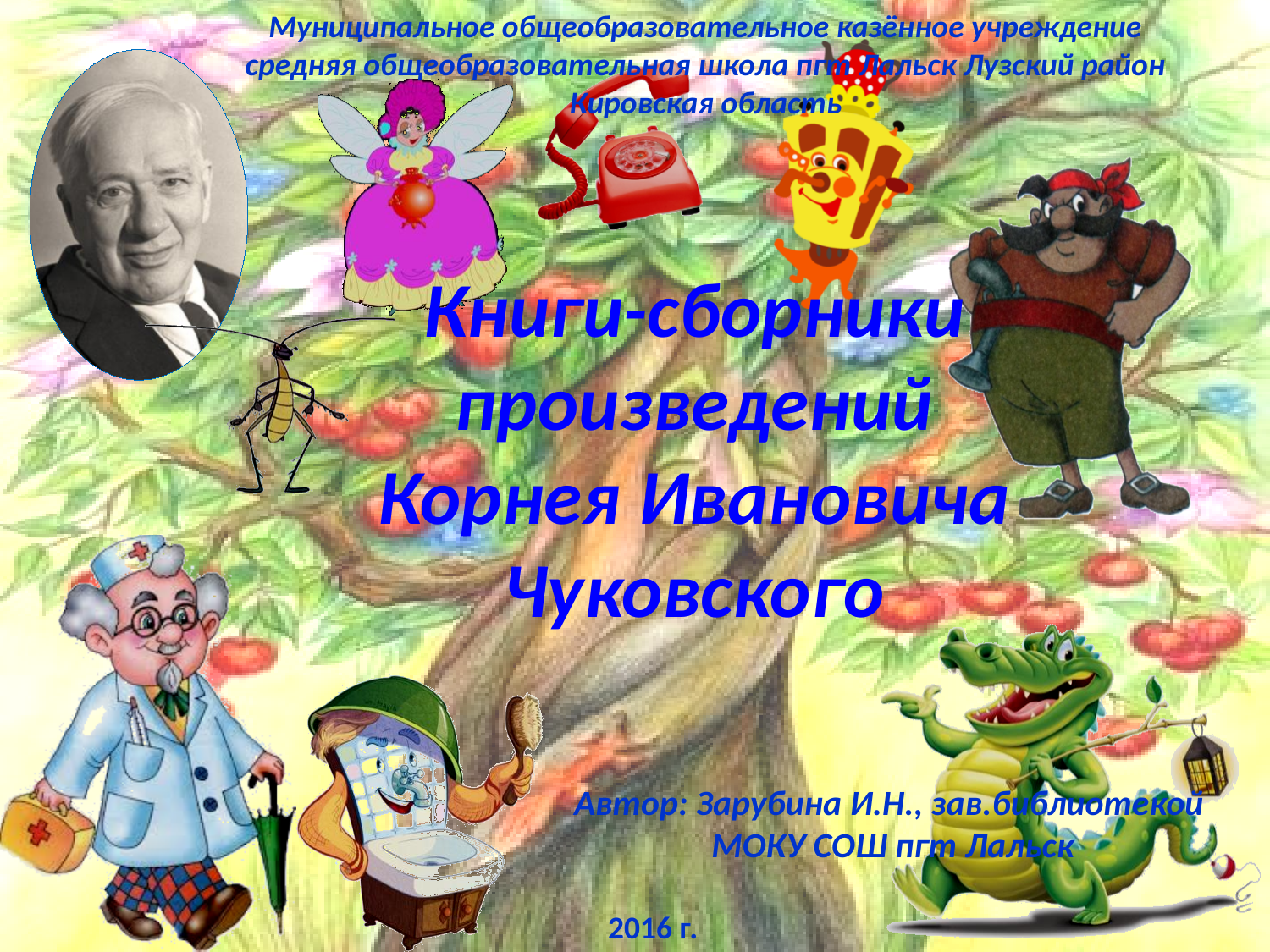

Муниципальное общеобразовательное казённое учреждение средняя общеобразовательная школа пгт Лальск Лузский район Кировская область
# Книги-сборники произведений Корнея Ивановича Чуковского
Автор: Зарубина И.Н., зав.библиотекой  МОКУ СОШ пгт Лальск
2016 г.